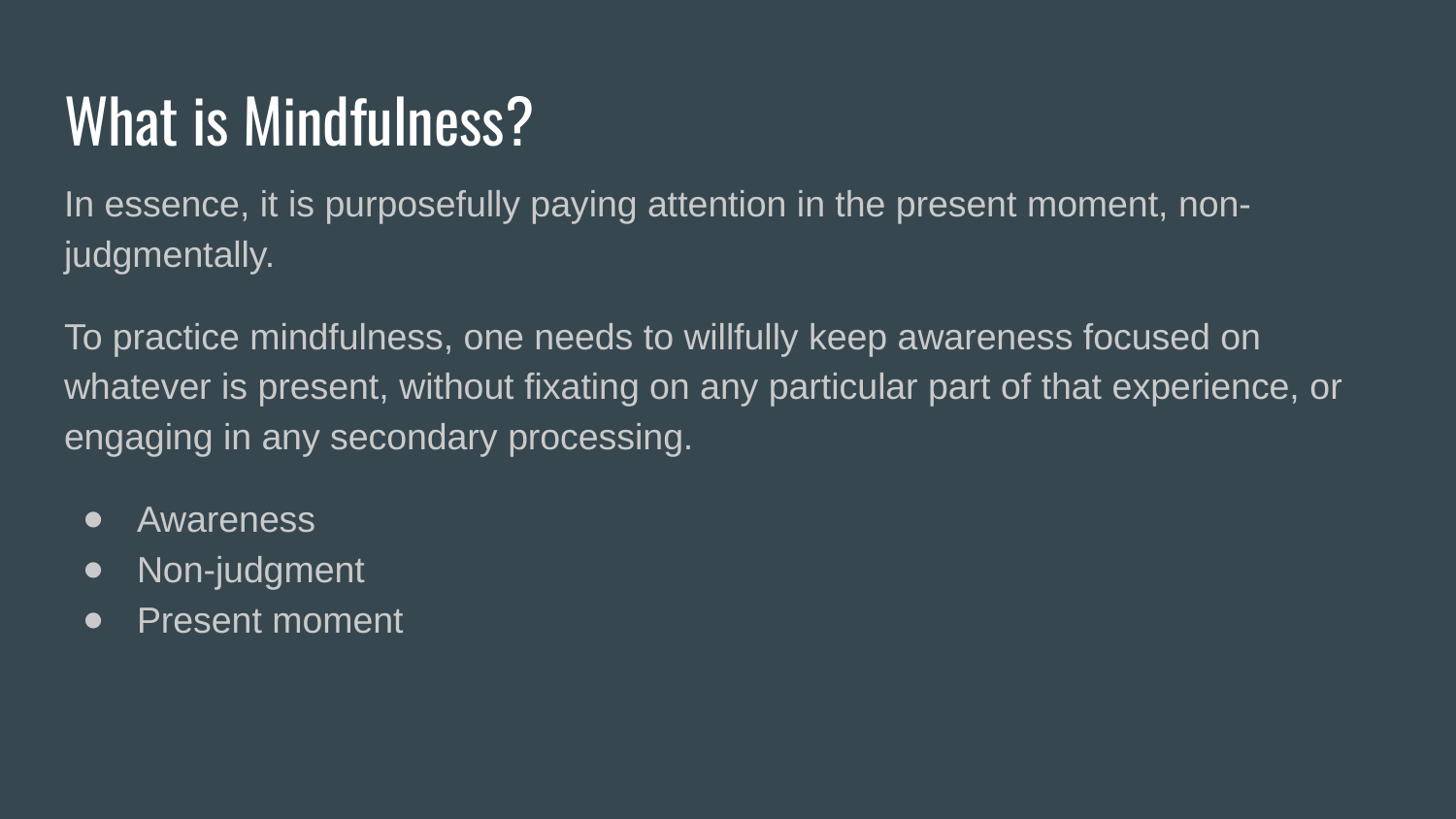

# What is Mindfulness?
In essence, it is purposefully paying attention in the present moment, non-judgmentally.
To practice mindfulness, one needs to willfully keep awareness focused on whatever is present, without ﬁxating on any particular part of that experience, or engaging in any secondary processing.
Awareness
Non-judgment
Present moment